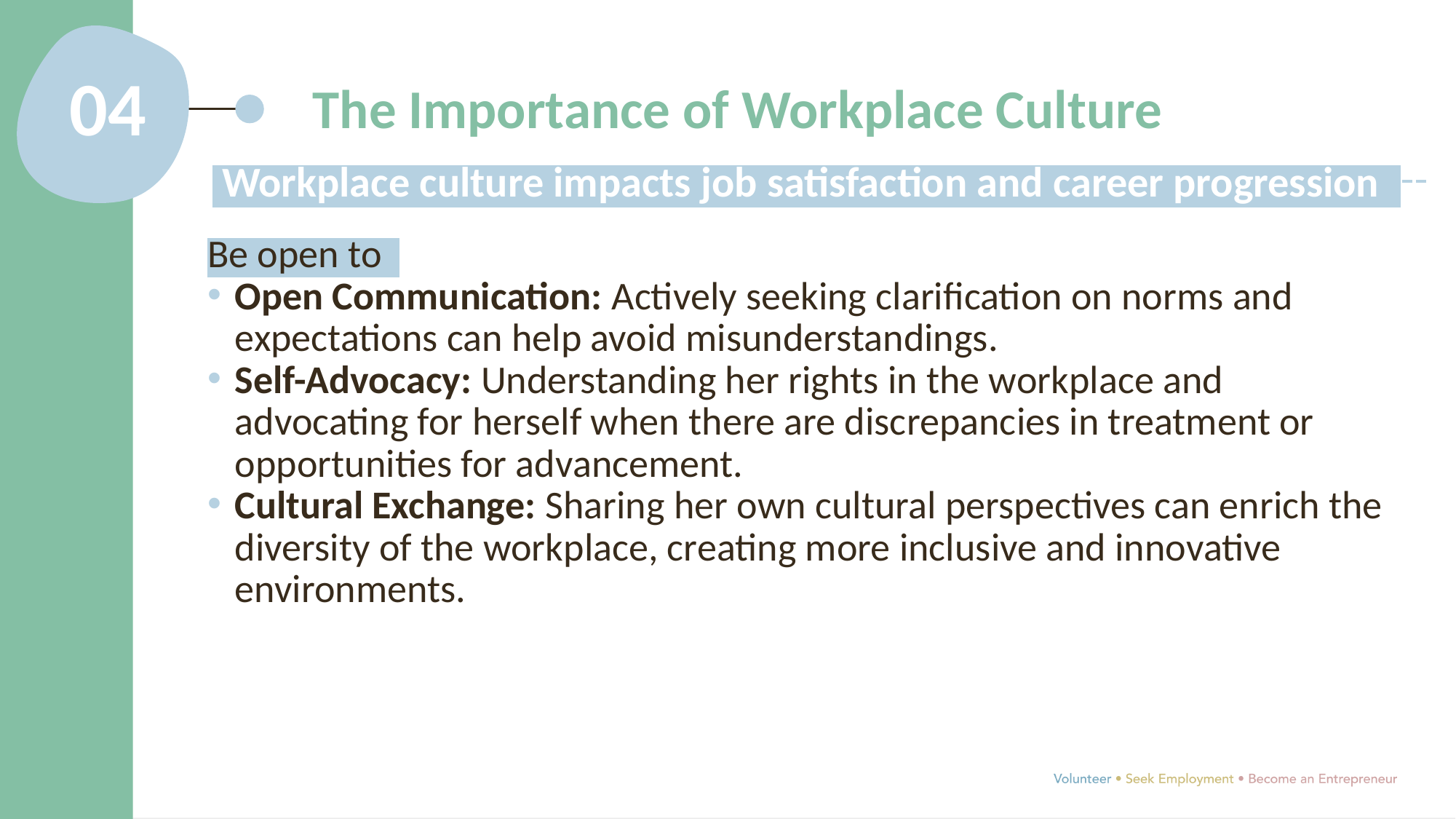

04
The Importance of Workplace Culture

 Workplace culture impacts job satisfaction and career progression:
Be open to
Open Communication: Actively seeking clarification on norms and expectations can help avoid misunderstandings.
Self-Advocacy: Understanding her rights in the workplace and advocating for herself when there are discrepancies in treatment or opportunities for advancement.
Cultural Exchange: Sharing her own cultural perspectives can enrich the diversity of the workplace, creating more inclusive and innovative environments.